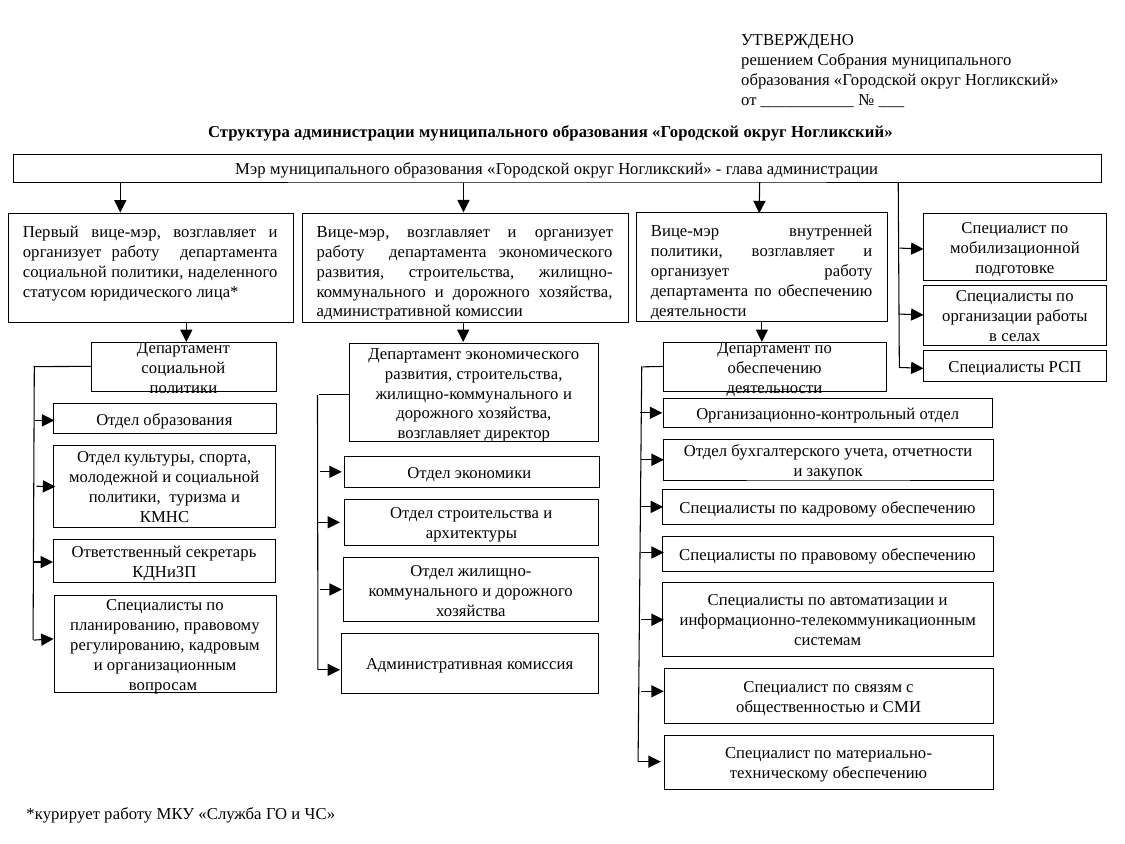

УТВЕРЖДЕНО
решением Собрания муниципального
образования «Городской округ Ногликский» от ___________ № ___
Структура администрации муниципального образования «Городской округ Ногликский»
Мэр муниципального образования «Городской округ Ногликский» - глава администрации
Вице-мэр внутренней политики, возглавляет и организует работу департамента по обеспечению деятельности
Вице-мэр, возглавляет и организует работу  департамента экономического развития, строительства, жилищно-коммунального и дорожного хозяйства, административной комиссии
Первый вице-мэр, возглавляет и организует работу  департамента социальной политики, наделенного статусом юридического лица*
Специалист по мобилизационной подготовке
Специалисты по организации работы в селах
Департамент социальной политики
Департамент по обеспечению деятельности
Департамент экономического развития, строительства, жилищно-коммунального и дорожного хозяйства, возглавляет директор
Специалисты РСП
Организационно-контрольный отдел
Отдел образования
Отдел бухгалтерского учета, отчетности и закупок
Отдел культуры, спорта, молодежной и социальной политики,  туризма и КМНС
Отдел экономики
Специалисты по кадровому обеспечению
Отдел строительства и архитектуры
Специалисты по правовому обеспечению
Ответственный секретарь КДНиЗП
Отдел жилищно-коммунального и дорожного хозяйства
Специалисты по автоматизации и информационно-телекоммуникационным системам
Специалисты по планированию, правовому регулированию, кадровым и организационным вопросам
Административная комиссия
Специалист по связям с общественностью и СМИ
Специалист по материально-техническому обеспечению
*курирует работу МКУ «Служба ГО и ЧС»